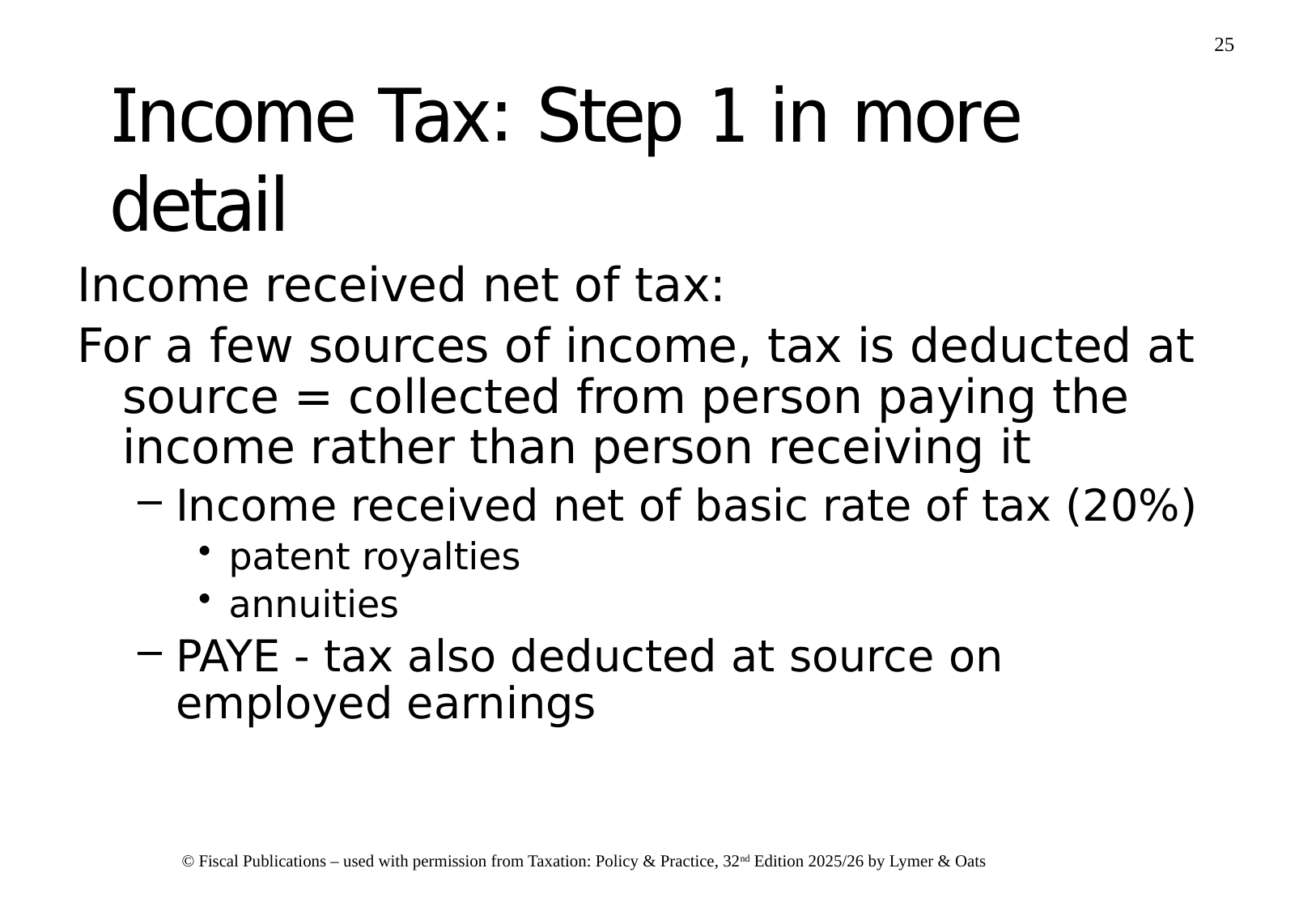

# Income Tax: Step 1 in more detail
Income received net of tax:
For a few sources of income, tax is deducted at source = collected from person paying the income rather than person receiving it
Income received net of basic rate of tax (20%)
patent royalties
annuities
PAYE - tax also deducted at source on employed earnings